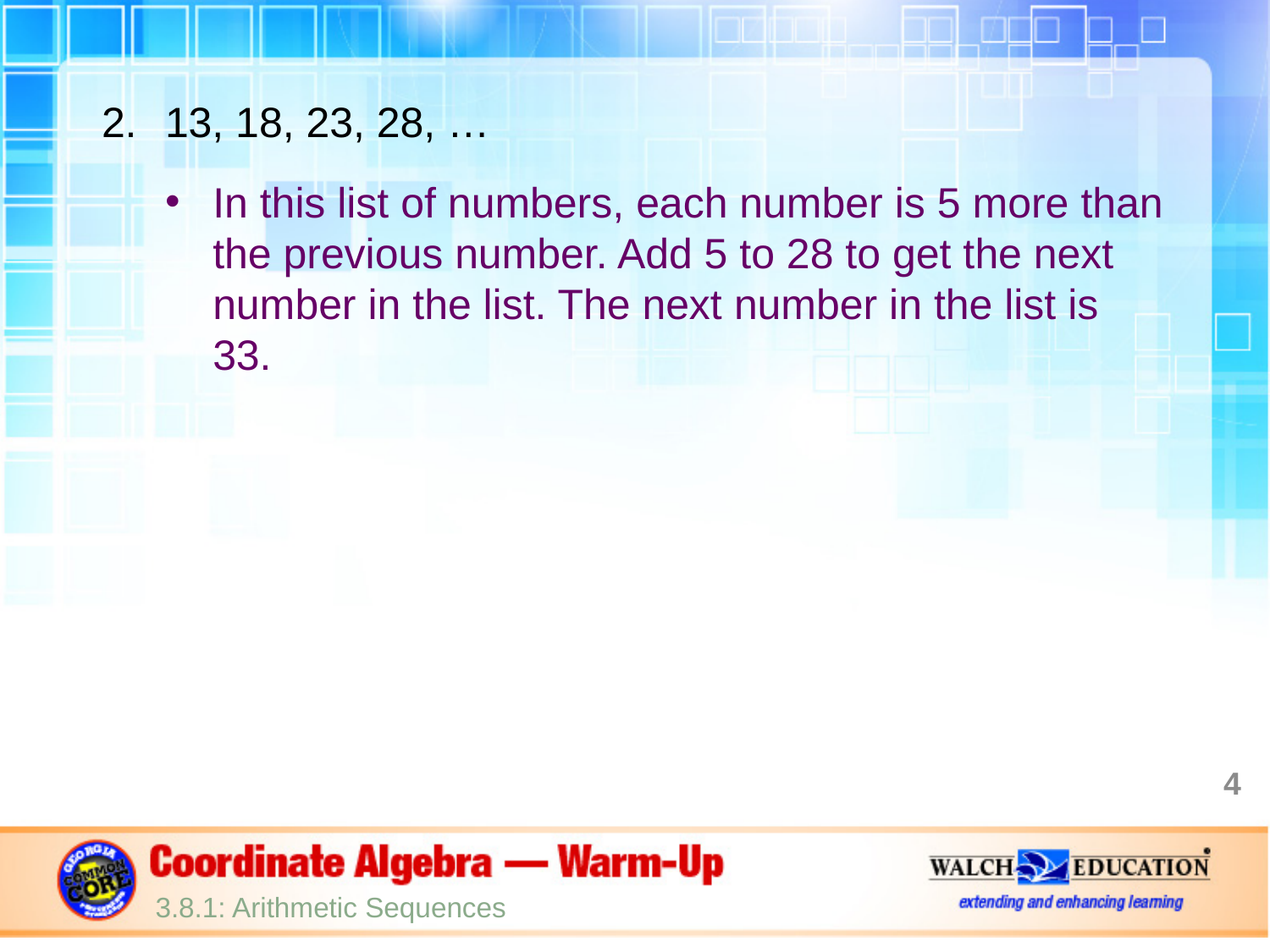

13, 18, 23, 28, …
In this list of numbers, each number is 5 more than the previous number. Add 5 to 28 to get the next number in the list. The next number in the list is 33.
4
3.8.1: Arithmetic Sequences